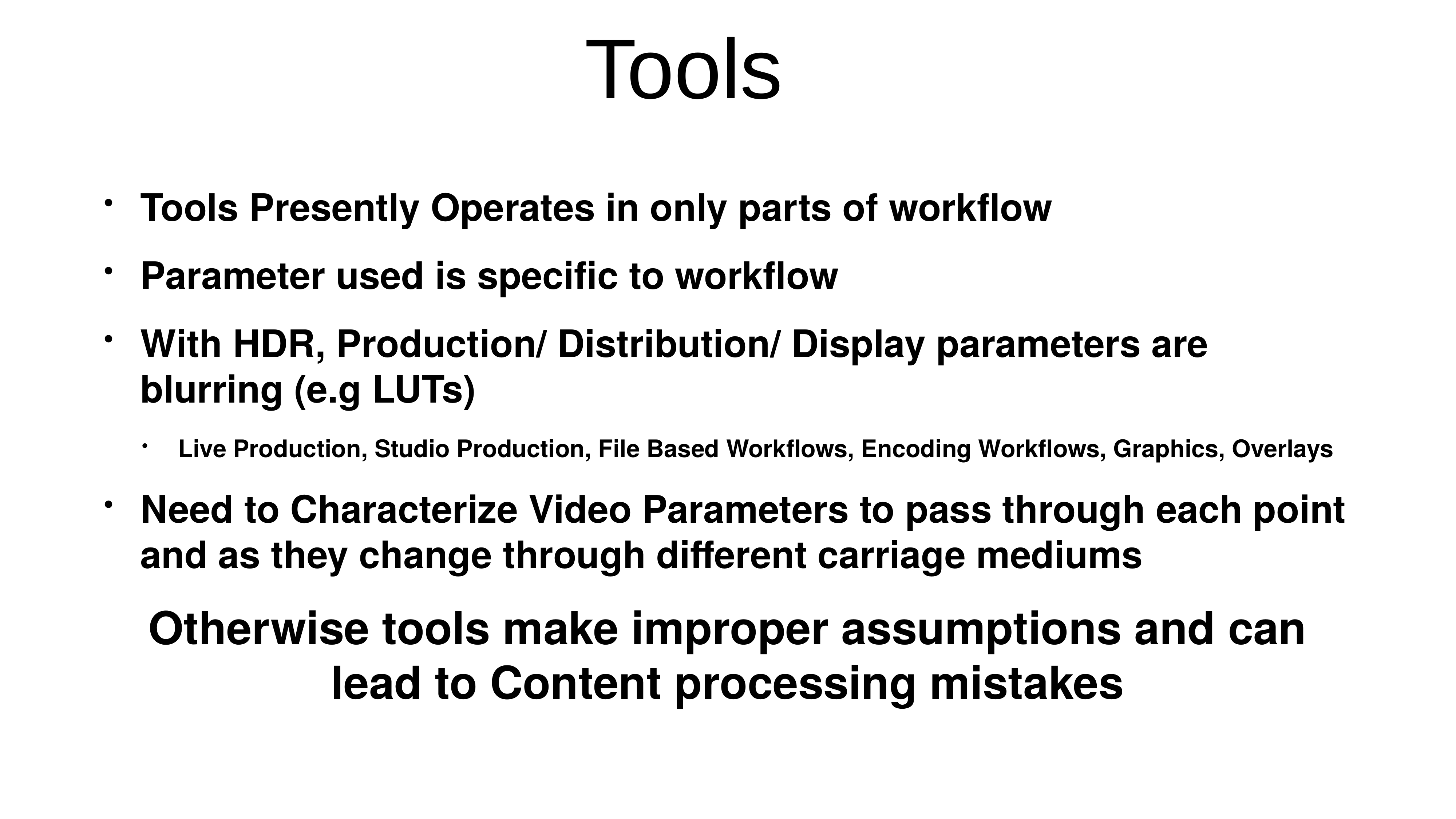

# Tools
Tools Presently Operates in only parts of workflow
Parameter used is specific to workflow
With HDR, Production/ Distribution/ Display parameters are blurring (e.g LUTs)
Live Production, Studio Production, File Based Workflows, Encoding Workflows, Graphics, Overlays
Need to Characterize Video Parameters to pass through each point and as they change through different carriage mediums
Otherwise tools make improper assumptions and can lead to Content processing mistakes